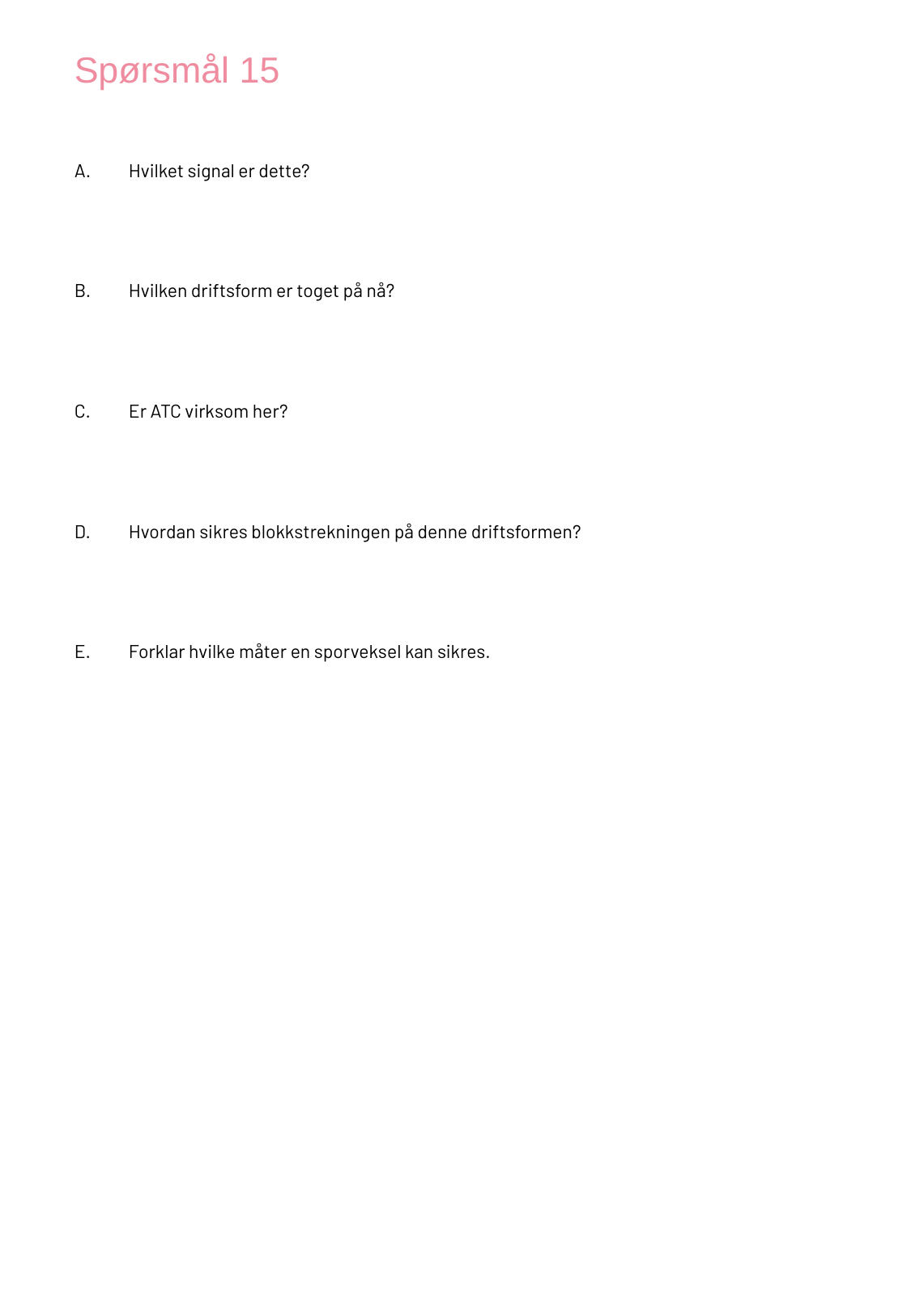

Spørsmål 15
Hvilket signal er dette?

Hvilken driftsform er toget på nå?

Er ATC virksom her?

Hvordan sikres blokkstrekningen på denne driftsformen?

Forklar hvilke måter en sporveksel kan sikres.